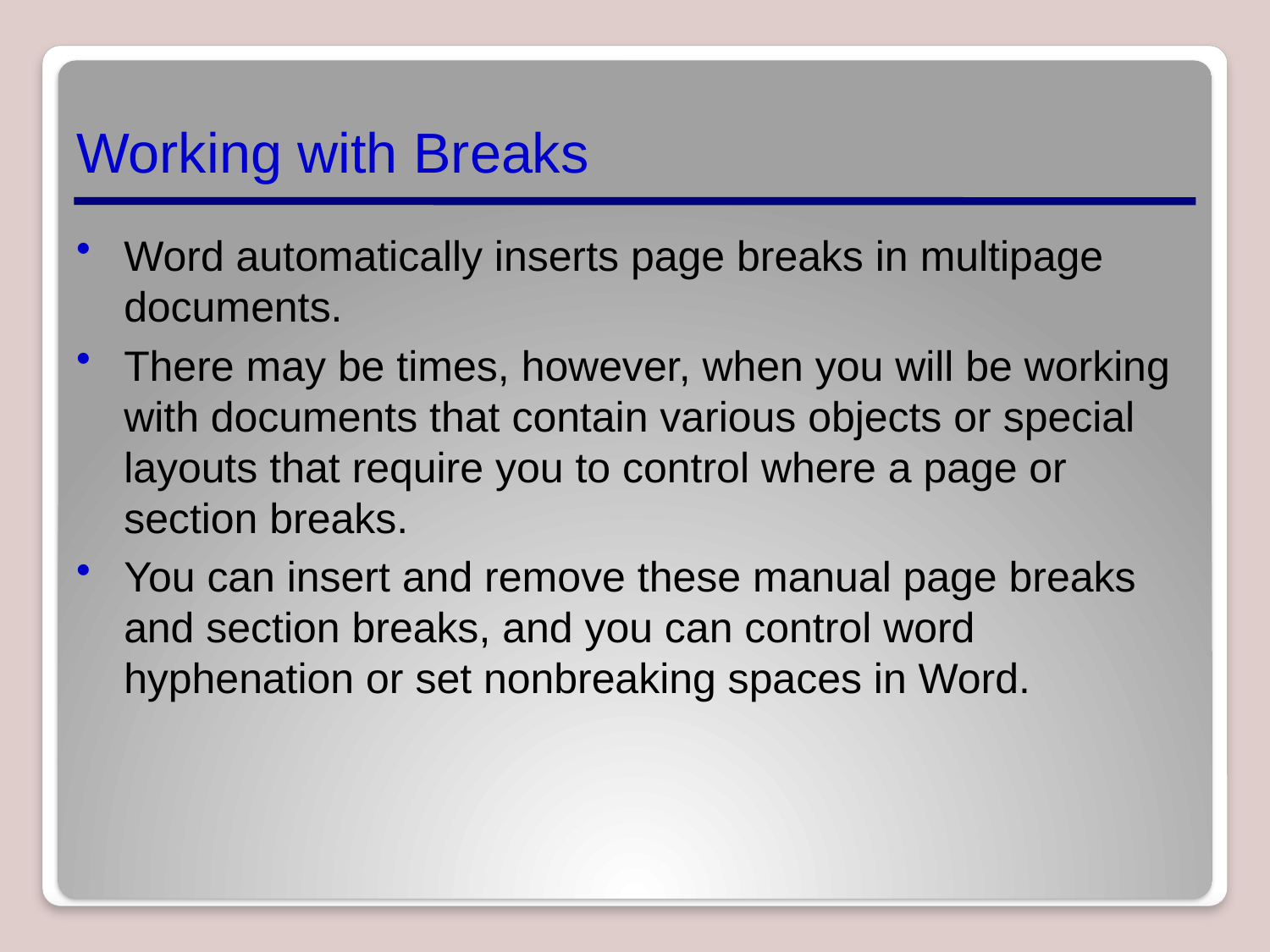

# Working with Breaks
Word automatically inserts page breaks in multipage documents.
There may be times, however, when you will be working with documents that contain various objects or special layouts that require you to control where a page or section breaks.
You can insert and remove these manual page breaks and section breaks, and you can control word hyphenation or set nonbreaking spaces in Word.